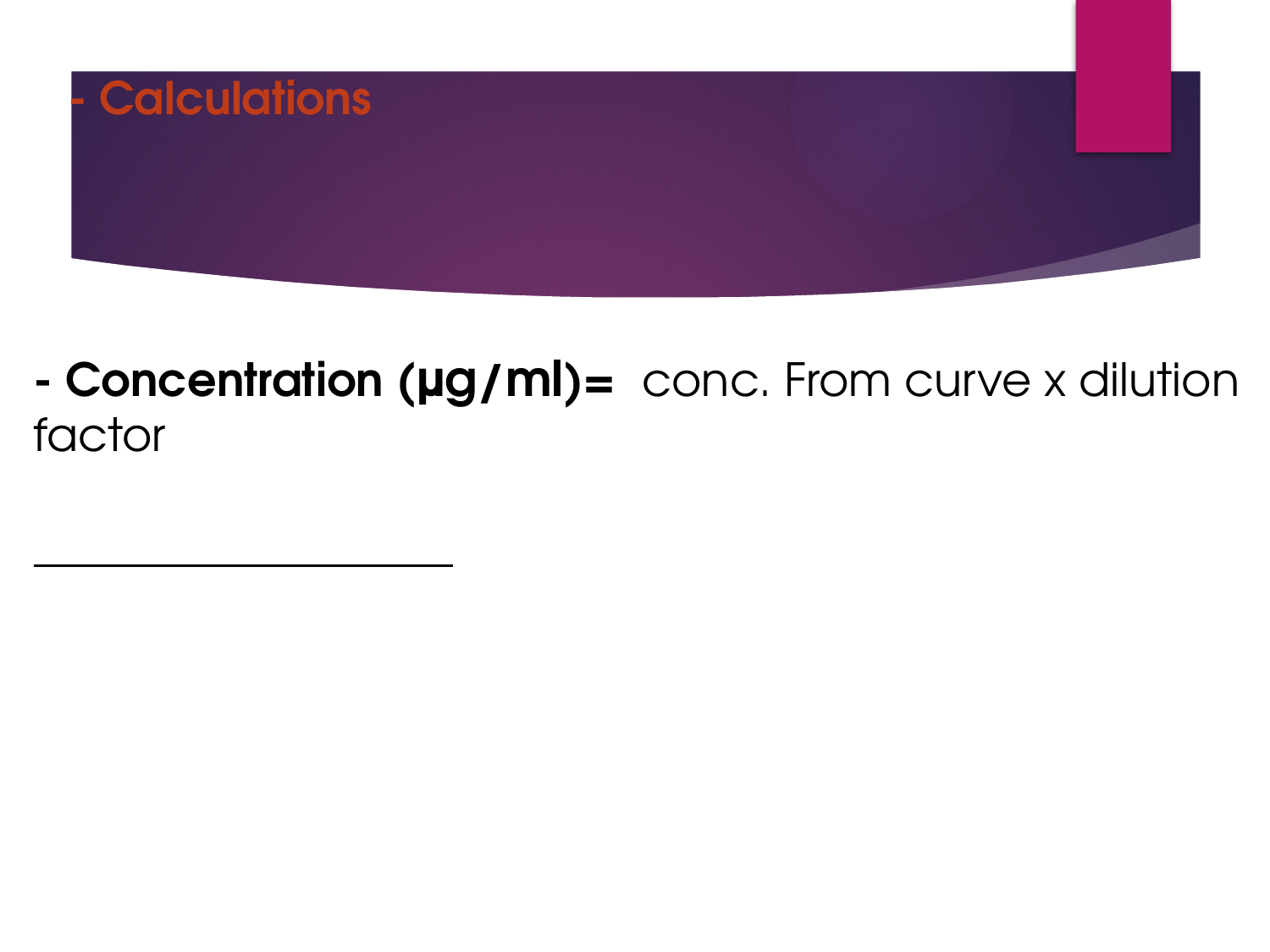

# - Calculations

- Concentration (µg/ml)=  conc. From curve x dilution factor